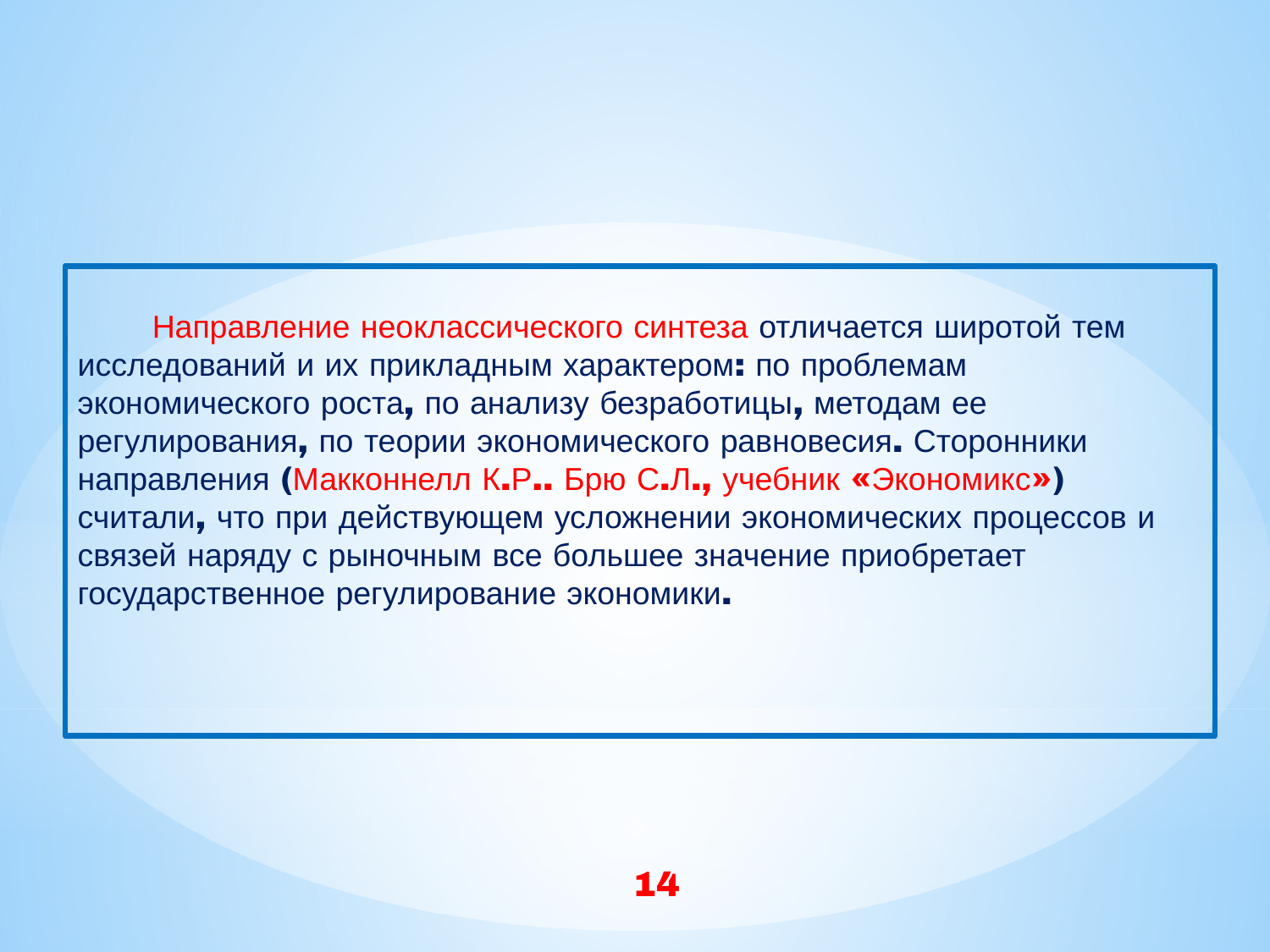

# Направление неоклассического синтеза отличается широтой тем исследований и их прикладным характером: по проблемам экономического роста, по анализу безработицы, методам ее регулирования, по теории экономического равновесия. Сторонники направления (Макконнелл К.Р.. Брю С.Л., учебник «Экономикс») считали, что при действующем усложнении экономических процессов и связей наряду с рыночным все большее значение приобретает государственное регулирование экономики.

14